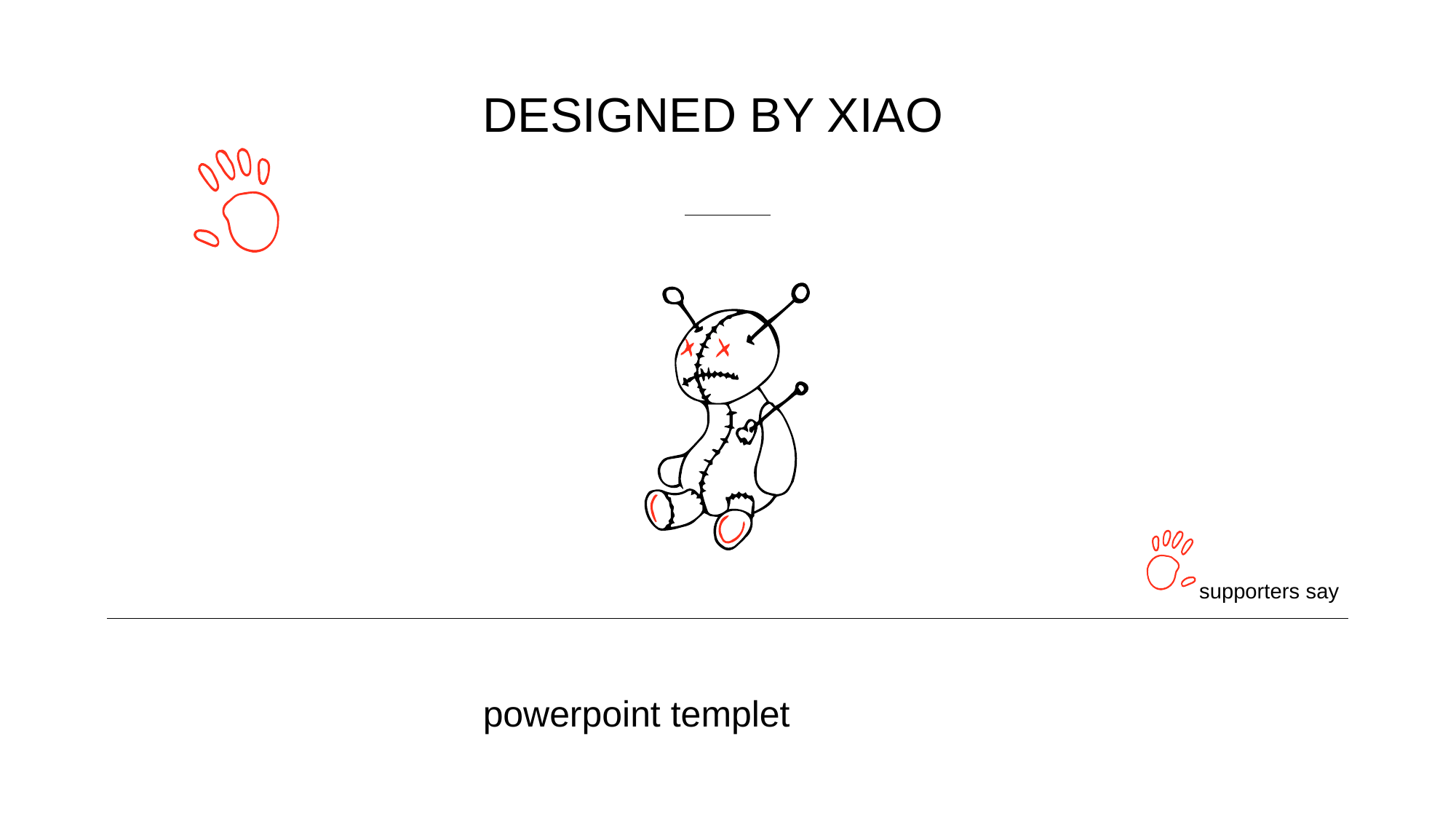

DESIGNED BY XIAO

supporters say
powerpoint templet